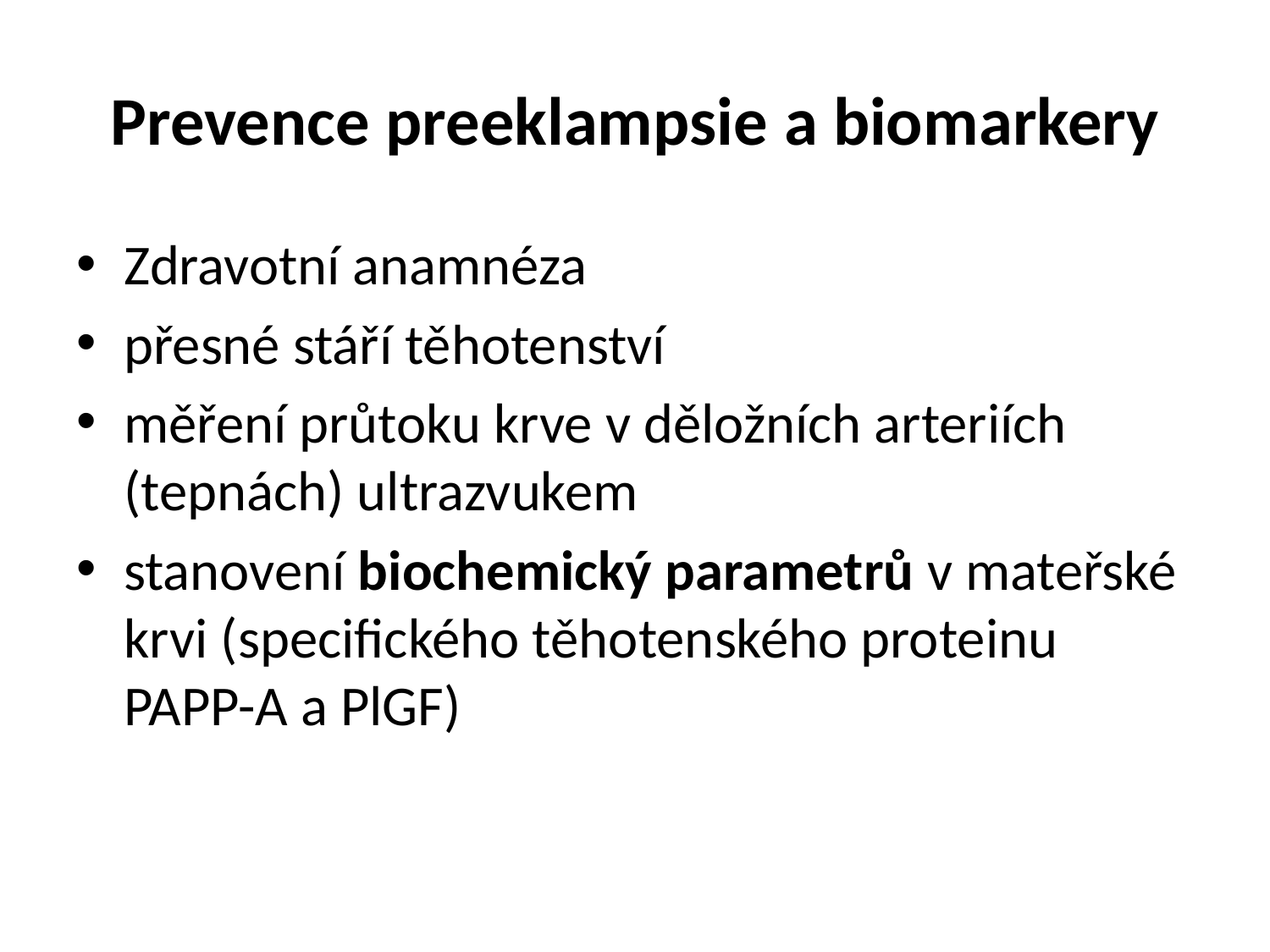

# Prevence preeklampsie a bio­markery
Zdravotní anamnéza
přesné stáří těhotenství
měření průtoku krve v děložních arteriích (tepnách) ultrazvukem
stanovení biochemický parametrů v mateřské krvi (specifického těhotenského proteinu PAPP-A a PlGF)